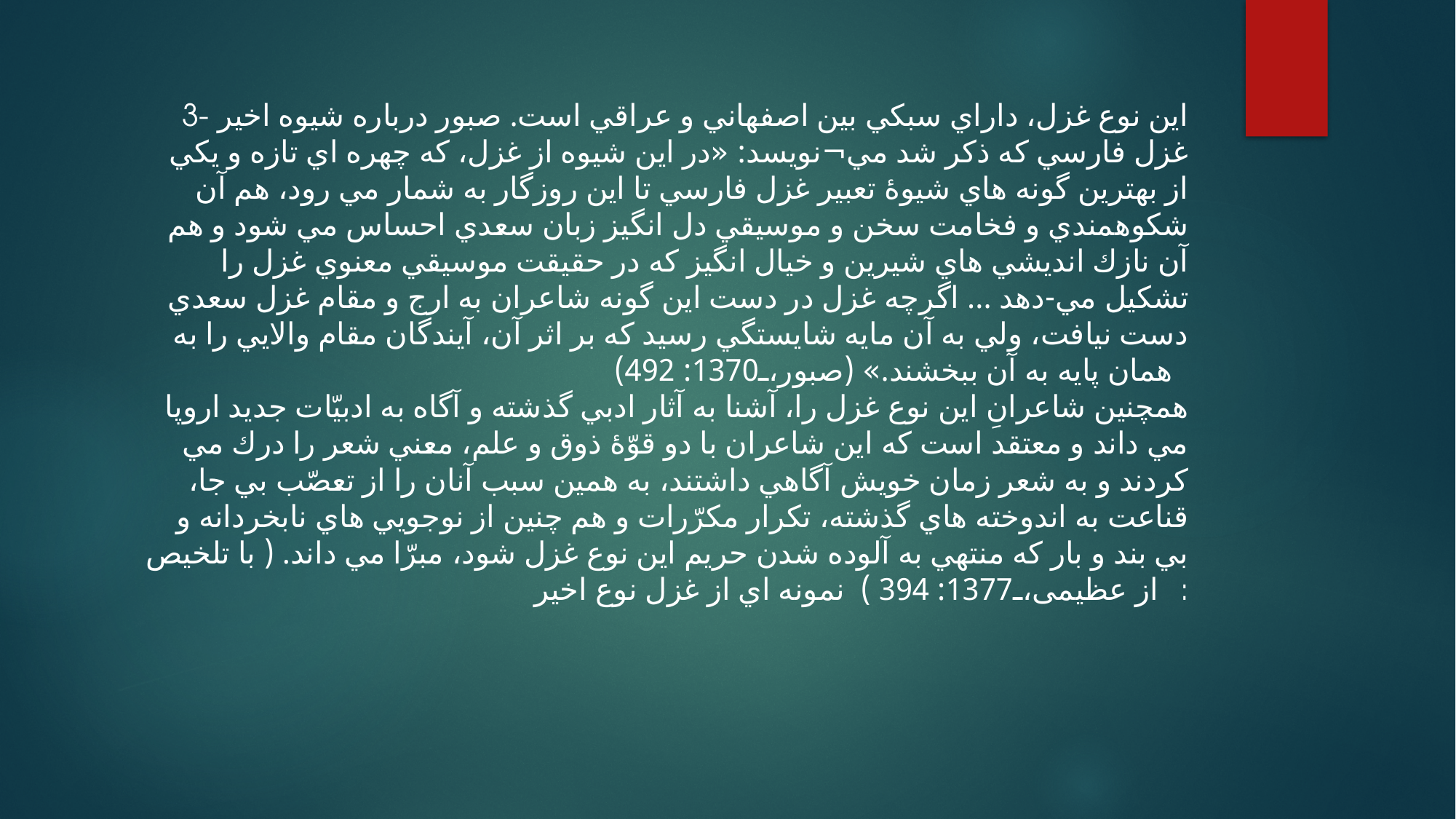

3- اين نوع غزل، داراي سبكي بين اصفهاني و عراقي است. صبور درباره شيوه اخير غزل فارسي كه ذكر شد مي¬نويسد: «در اين شيوه از غزل، كه چهره اي تازه و يكي از بهترين گونه هاي شيوۀ تعبير غزل فارسي تا اين روزگار به شمار مي رود، هم آن شكوهمندي و فخامت سخن و موسيقي دل انگيز زبان سعدي احساس مي شود و هم آن نازك انديشي هاي شيرين و خيال انگيز كه در حقيقت موسيقي معنوي غزل را تشكيل مي-دهد ... اگرچه غزل در دست اين گونه شاعران به ارج و مقام غزل سعدي دست نيافت، ولي به آن مايه شايستگي رسيد كه بر اثر آن، آيندگان مقام والايي را به همان پايه به آن ببخشند.» (صبور،1370: 492)
همچنين شاعرانِ اين نوع غزل را، آشنا به آثار ادبي گذشته و آگاه به ادبيّات جديد اروپا مي داند و معتقد است كه اين شاعران با دو قوّۀ ذوق و علم، معني شعر را درك مي كردند و به شعر زمان خويش آگاهي داشتند، به همين سبب آنان را از تعصّب بي جا، قناعت به اندوخته هاي گذشته، تكرار مكرّرات و هم چنين از نوجويي هاي نابخردانه و بي بند و بار كه منتهي به آلوده شدن حريم اين نوع غزل شود، مبرّا مي داند. ( با تلخیص از عظیمی،1377: 394 )  نمونه اي از غزل نوع اخير: